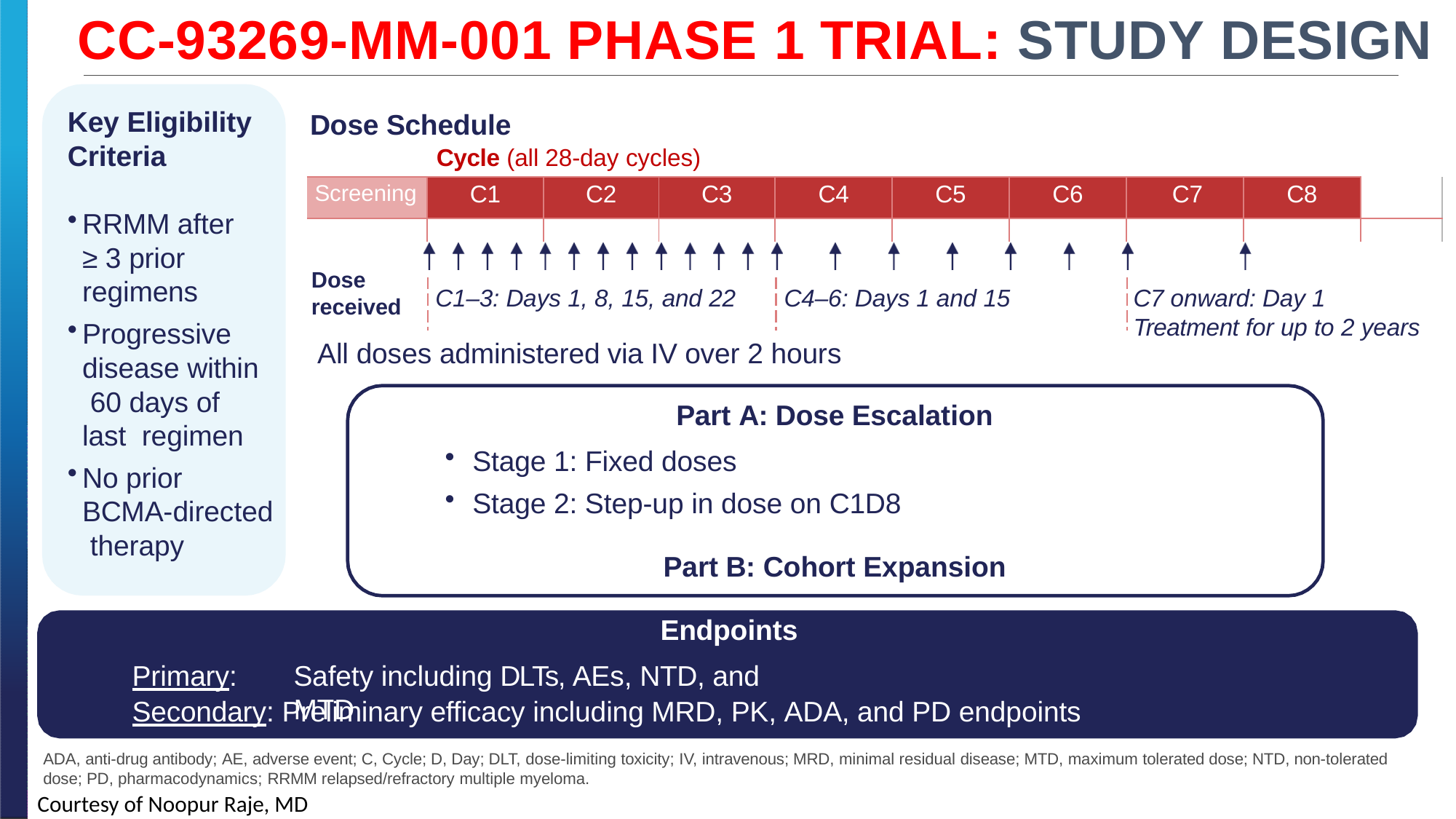

# CC-93269-MM-001 PHASE 1 TRIAL: STUDY DESIGN

Key Eligibility
Criteria
Dose Schedule
Cycle (all 28-day cycles)
| Screening | C1 | C2 | C3 | C4 | C5 | C6 | C7 | C8 |  |
| --- | --- | --- | --- | --- | --- | --- | --- | --- | --- |
|  |  |  |  |  |  |  |  |  |  |
RRMM after
≥ 3 prior  regimens
Progressive  disease within  60 days of last  regimen
No prior
BCMA-directed  therapy

Dose
received

C7 onward: Day 1  Treatment for up to 2 years
C1–3: Days 1, 8, 15, and 22	C4–6: Days 1 and 15
All doses administered via IV over 2 hours
Part A: Dose Escalation
Stage 1: Fixed doses
Stage 2: Step-up in dose on C1D8

Part B: Cohort Expansion
Endpoints
Safety including DLTs, AEs, NTD, and MTD

Primary:
Secondary: Preliminary efficacy including MRD, PK, ADA, and PD endpoints
ADA, anti-drug antibody; AE, adverse event; C, Cycle; D, Day; DLT, dose-limiting toxicity; IV, intravenous; MRD, minimal residual disease; MTD, maximum tolerated dose; NTD, non-tolerated  dose; PD, pharmacodynamics; RRMM relapsed/refractory multiple myeloma.
Courtesy of Noopur Raje, MD